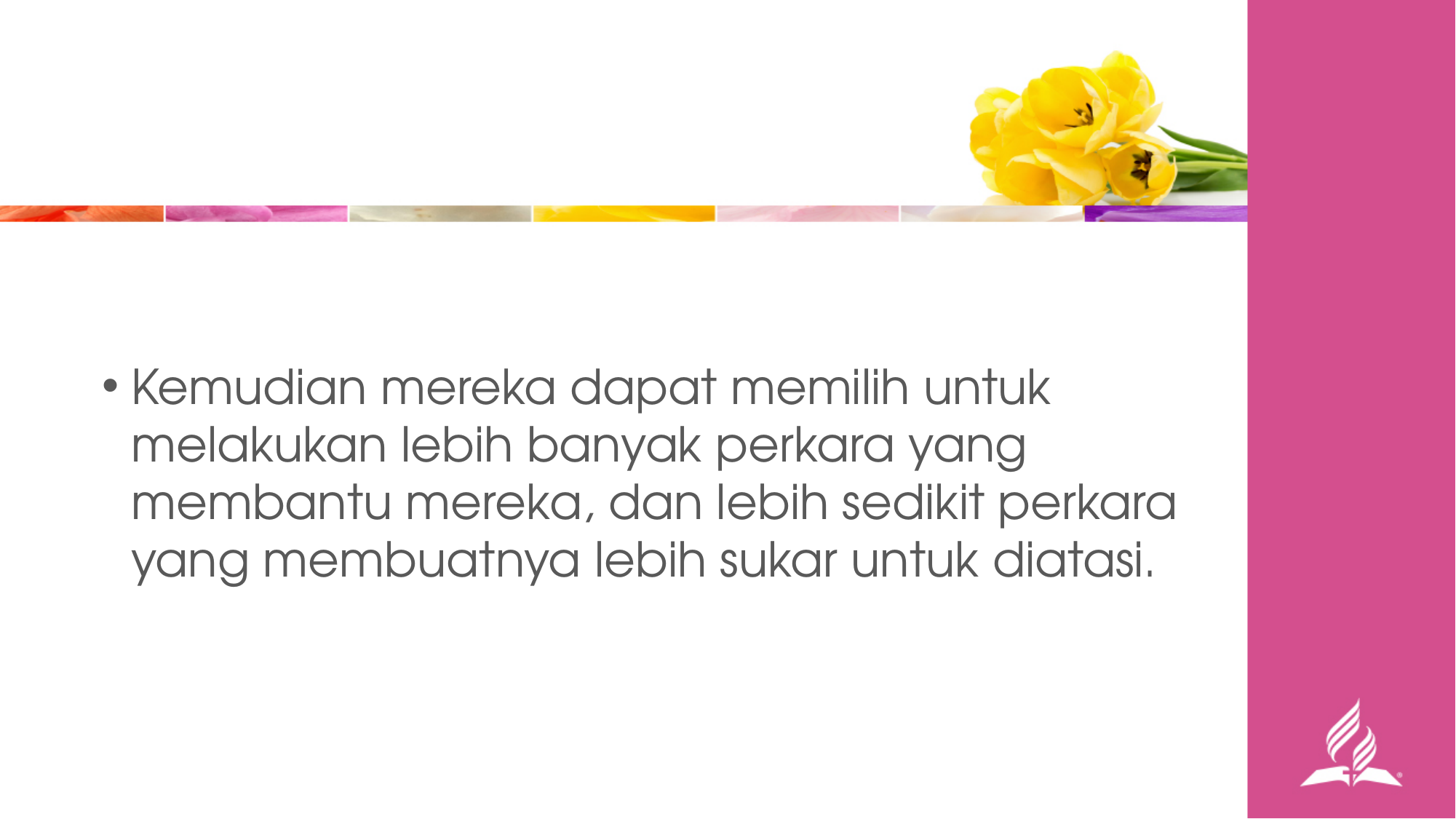

Kemudian mereka dapat memilih untuk melakukan lebih banyak perkara yang membantu mereka, dan lebih sedikit perkara yang membuatnya lebih sukar untuk diatasi.